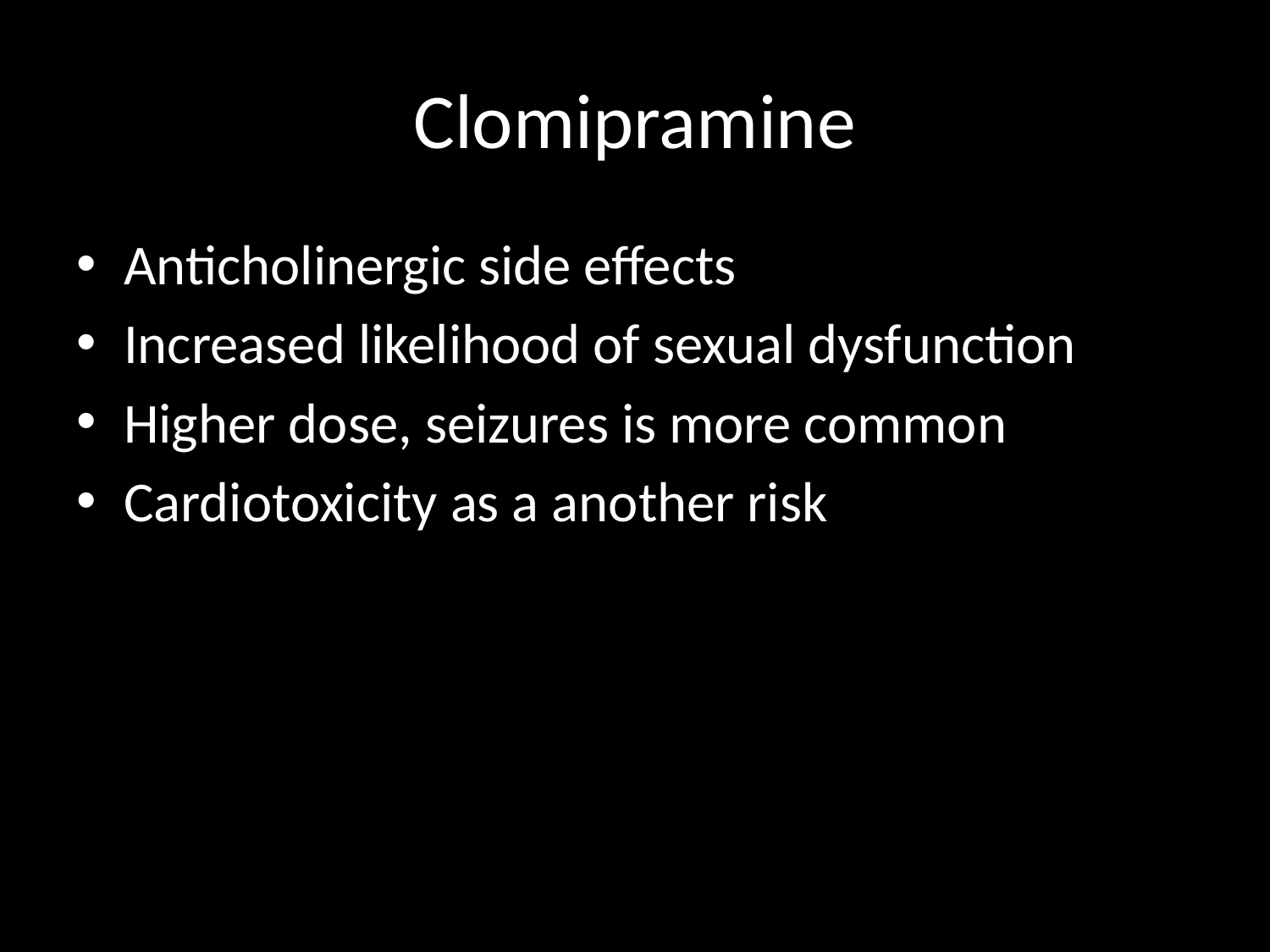

# Clomipramine
Anticholinergic side effects
Increased likelihood of sexual dysfunction
Higher dose, seizures is more common
Cardiotoxicity as a another risk